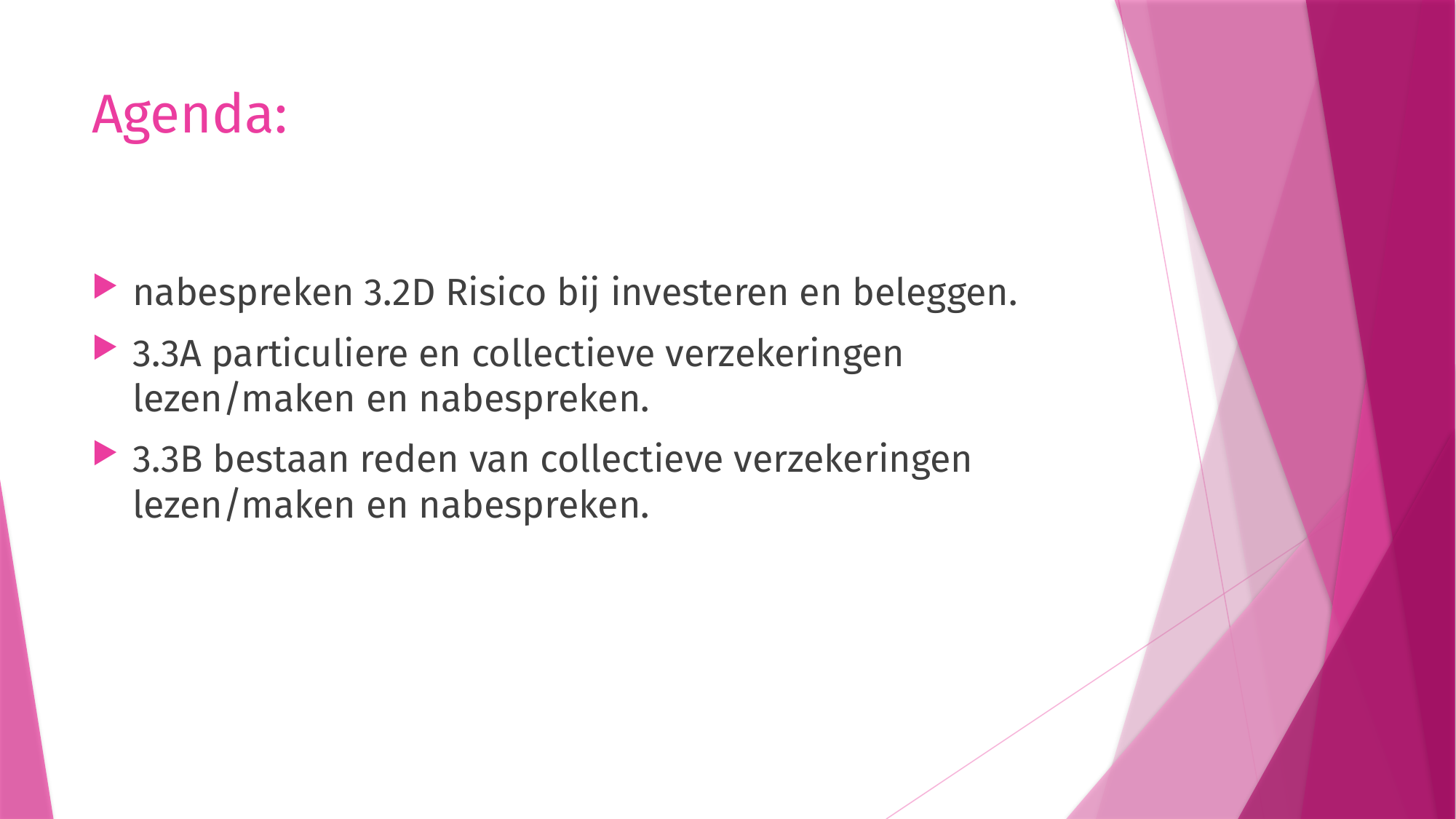

# Agenda:
nabespreken 3.2D Risico bij investeren en beleggen.
3.3A particuliere en collectieve verzekeringen lezen/maken en nabespreken.
3.3B bestaan reden van collectieve verzekeringen lezen/maken en nabespreken.